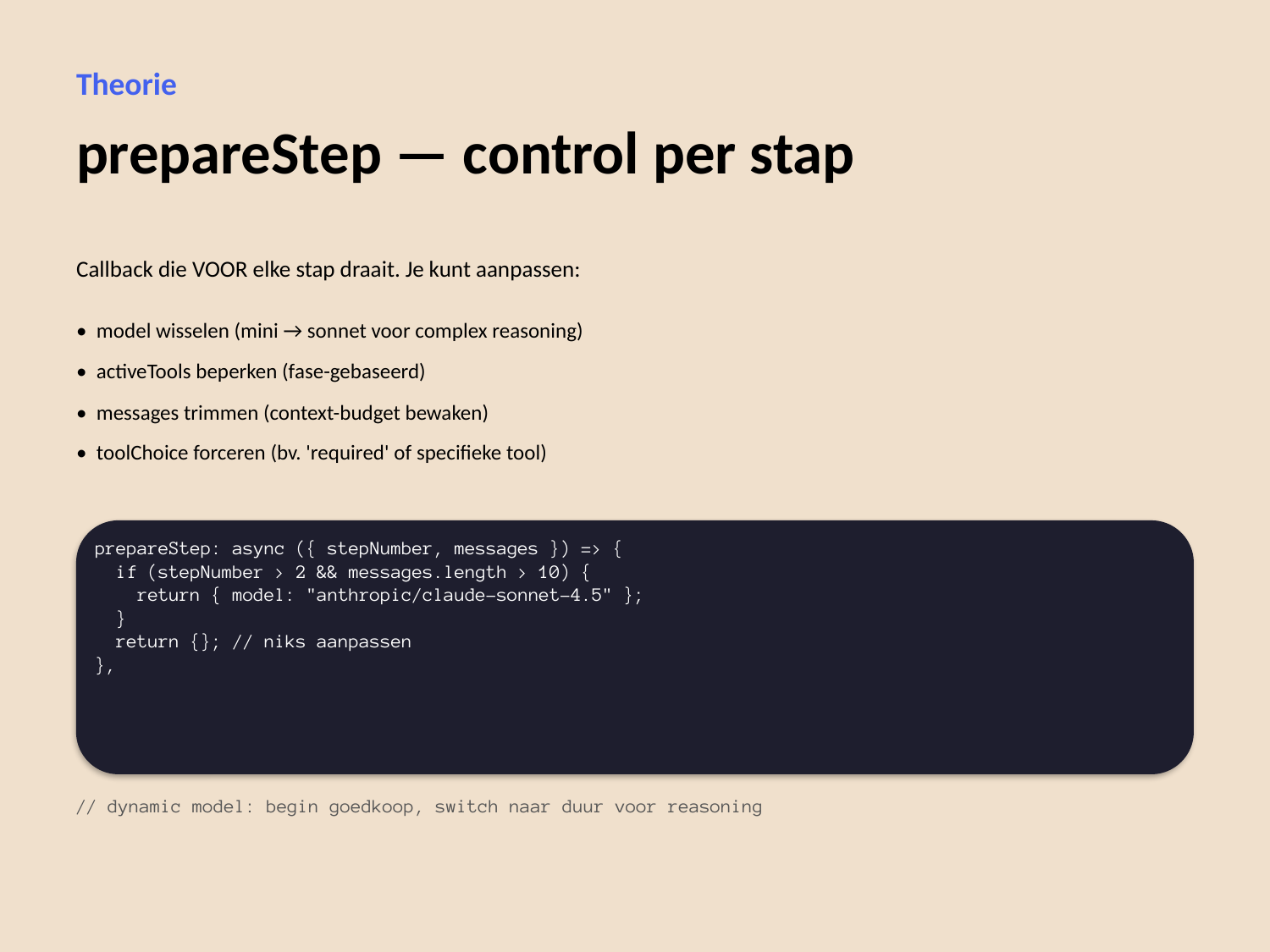

Theorie
prepareStep — control per stap
Callback die VOOR elke stap draait. Je kunt aanpassen:
•  model wisselen (mini → sonnet voor complex reasoning)
•  activeTools beperken (fase-gebaseerd)
•  messages trimmen (context-budget bewaken)
•  toolChoice forceren (bv. 'required' of specifieke tool)

prepareStep: async ({ stepNumber, messages }) => {
  if (stepNumber > 2 && messages.length > 10) {
    return { model: "anthropic/claude-sonnet-4.5" };
  }
  return {}; // niks aanpassen
},
// dynamic model: begin goedkoop, switch naar duur voor reasoning